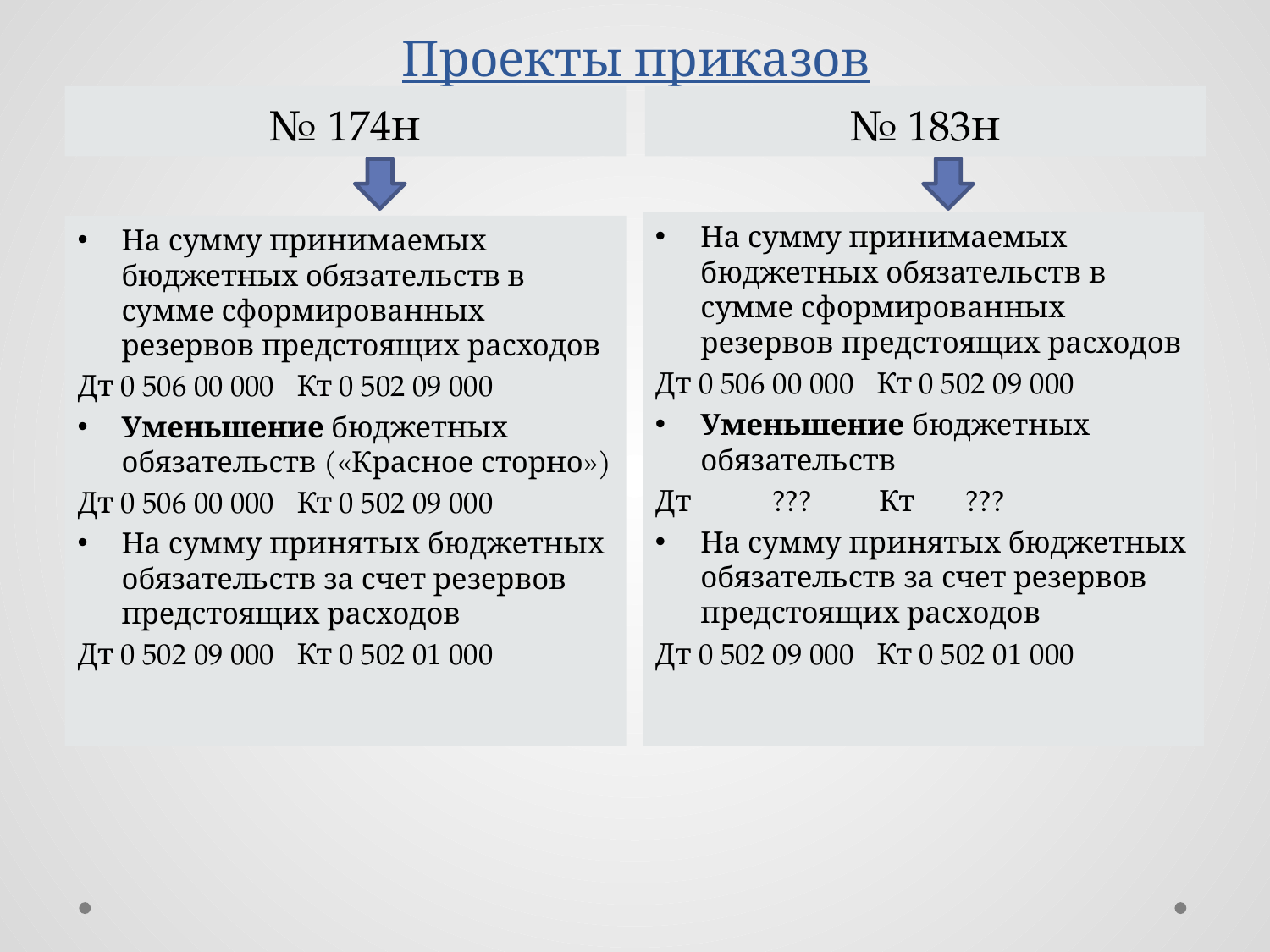

# Проекты приказов
№ 174н
№ 183н

На сумму принимаемых бюджетных обязательств в сумме сформированных резервов предстоящих расходов
Дт 0 506 00 000   Кт 0 502 09 000
Уменьшение бюджетных обязательств
Дт           ???         Кт       ???
На сумму принятых бюджетных обязательств за счет резервов предстоящих расходов
Дт 0 502 09 000   Кт 0 502 01 000

На сумму принимаемых бюджетных обязательств в сумме сформированных резервов предстоящих расходов
Дт 0 506 00 000   Кт 0 502 09 000
Уменьшение бюджетных обязательств («Красное сторно»)
Дт 0 506 00 000   Кт 0 502 09 000
На сумму принятых бюджетных обязательств за счет резервов предстоящих расходов
Дт 0 502 09 000   Кт 0 502 01 000